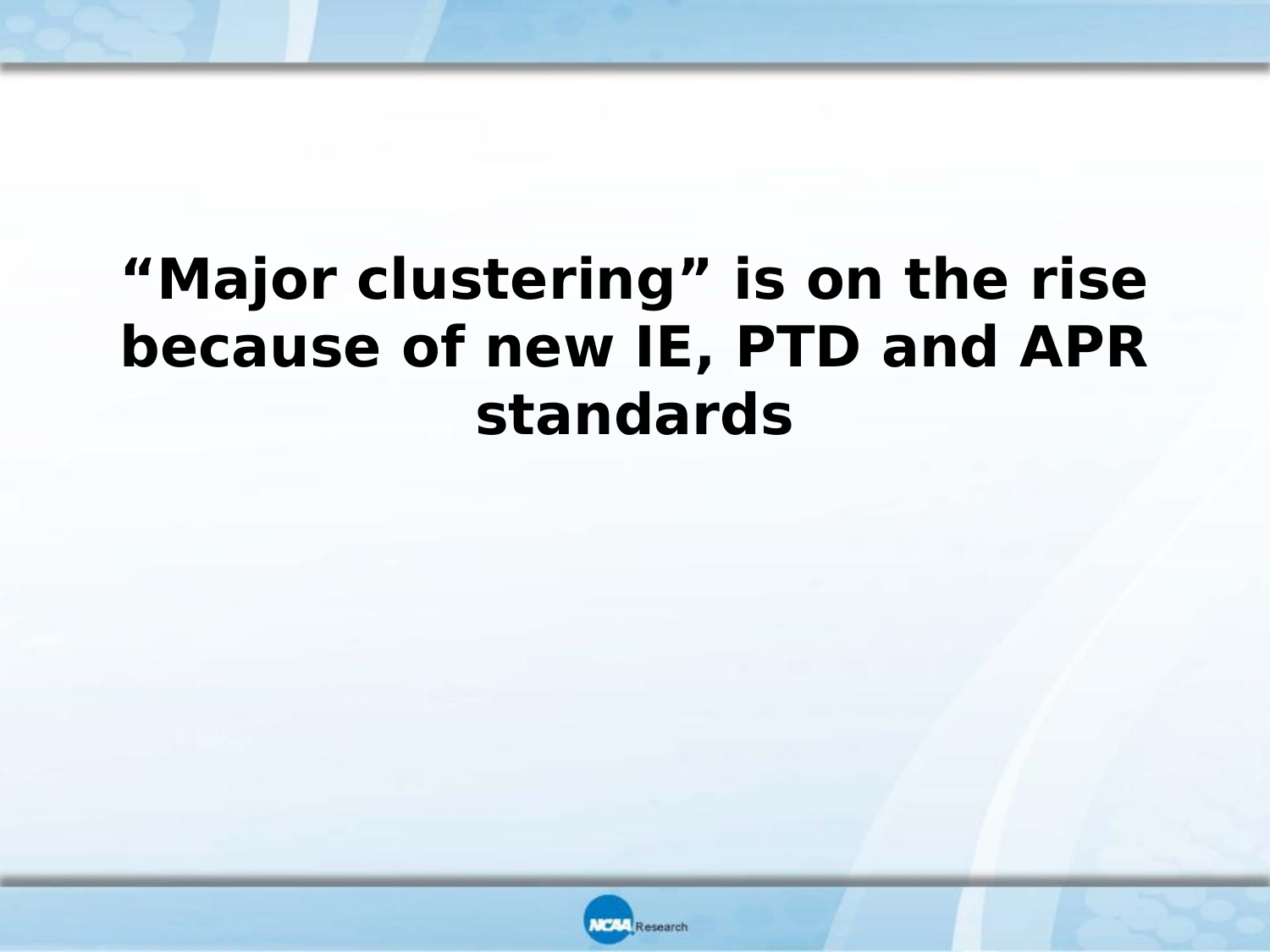

“Major clustering” is on the rise because of new IE, PTD and APR standards